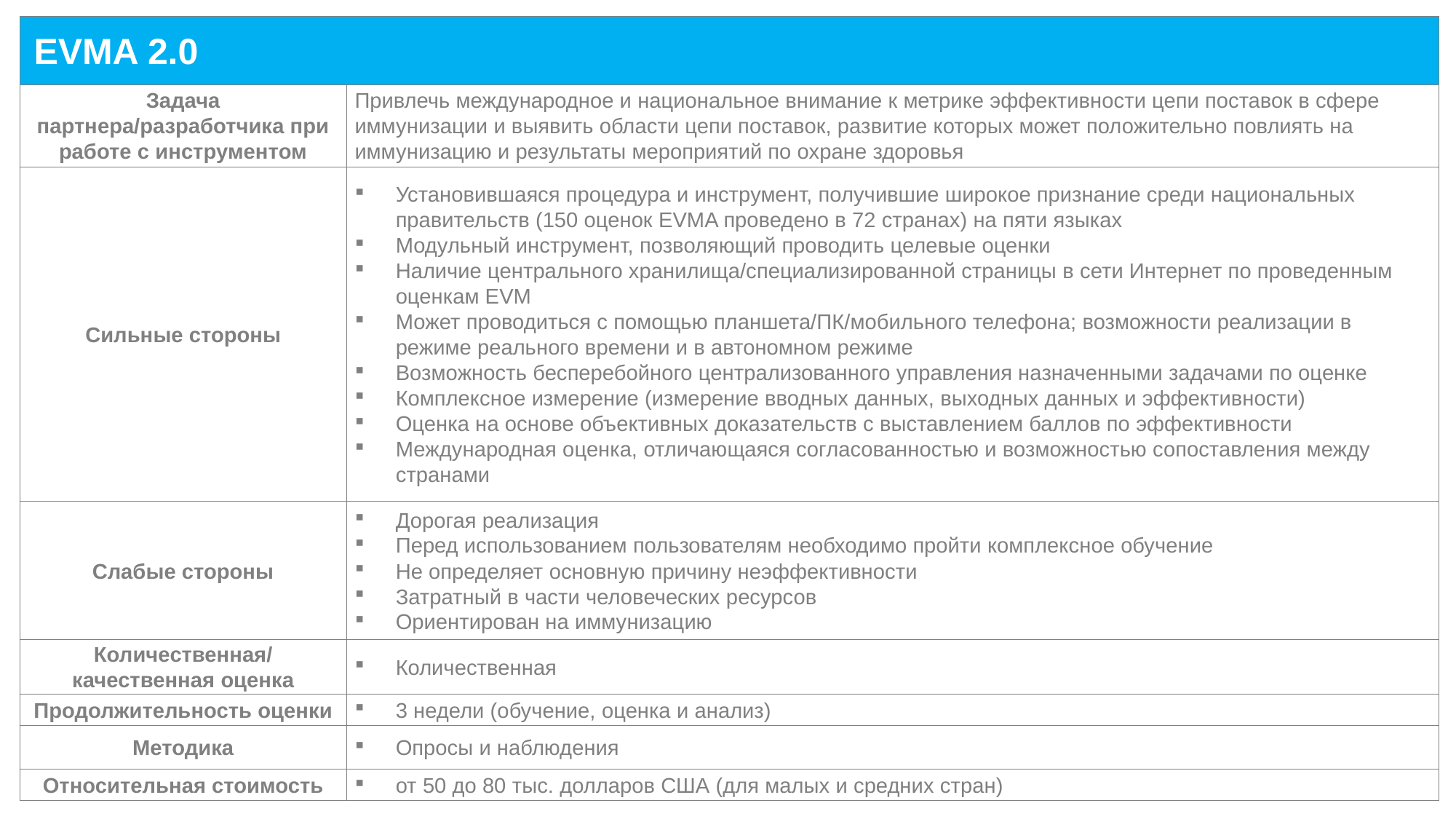

| EVMA 2.0 |  |
| --- | --- |
| Задача партнера/разработчика при работе с инструментом | Привлечь международное и национальное внимание к метрике эффективности цепи поставок в сфере иммунизации и выявить области цепи поставок, развитие которых может положительно повлиять на иммунизацию и результаты мероприятий по охране здоровья |
| Сильные стороны | Установившаяся процедура и инструмент, получившие широкое признание среди национальных правительств (150 оценок EVMA проведено в 72 странах) на пяти языках Модульный инструмент, позволяющий проводить целевые оценки Наличие центрального хранилища/специализированной страницы в сети Интернет по проведенным оценкам EVM Может проводиться с помощью планшета/ПК/мобильного телефона; возможности реализации в режиме реального времени и в автономном режиме Возможность бесперебойного централизованного управления назначенными задачами по оценке Комплексное измерение (измерение вводных данных, выходных данных и эффективности) Оценка на основе объективных доказательств с выставлением баллов по эффективности Международная оценка, отличающаяся согласованностью и возможностью сопоставления между странами |
| Слабые стороны | Дорогая реализация Перед использованием пользователям необходимо пройти комплексное обучение Не определяет основную причину неэффективности Затратный в части человеческих ресурсов Ориентирован на иммунизацию |
| Количественная/ качественная оценка | Количественная |
| Продолжительность оценки | 3 недели (обучение, оценка и анализ) |
| Методика | Опросы и наблюдения |
| Относительная стоимость | от 50 до 80 тыс. долларов США (для малых и средних стран) |